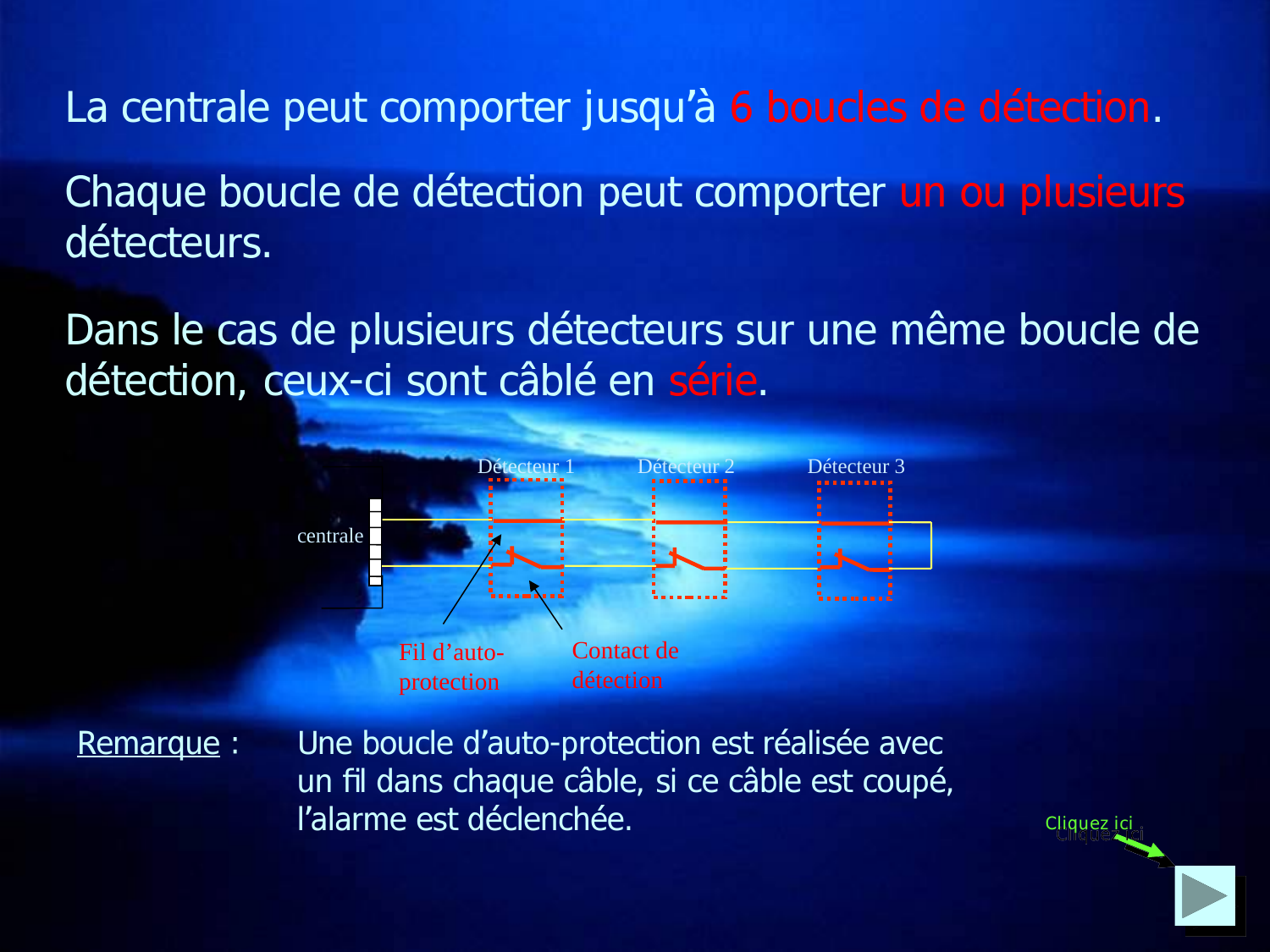

La centrale peut comporter jusqu’à 6 boucles de détection.

Chaque boucle de détection peut comporter un ou plusieurs détecteurs.

Dans le cas de plusieurs détecteurs sur une même boucle de détection, ceux-ci sont câblé en série.
Détecteur 1
Détecteur 2
Détecteur 3

centrale

Contact de détection
Fil d’auto-protection
Remarque :
Une boucle d’auto-protection est réalisée avec un fil dans chaque câble, si ce câble est coupé, l’alarme est déclenchée.
Cliquez ici